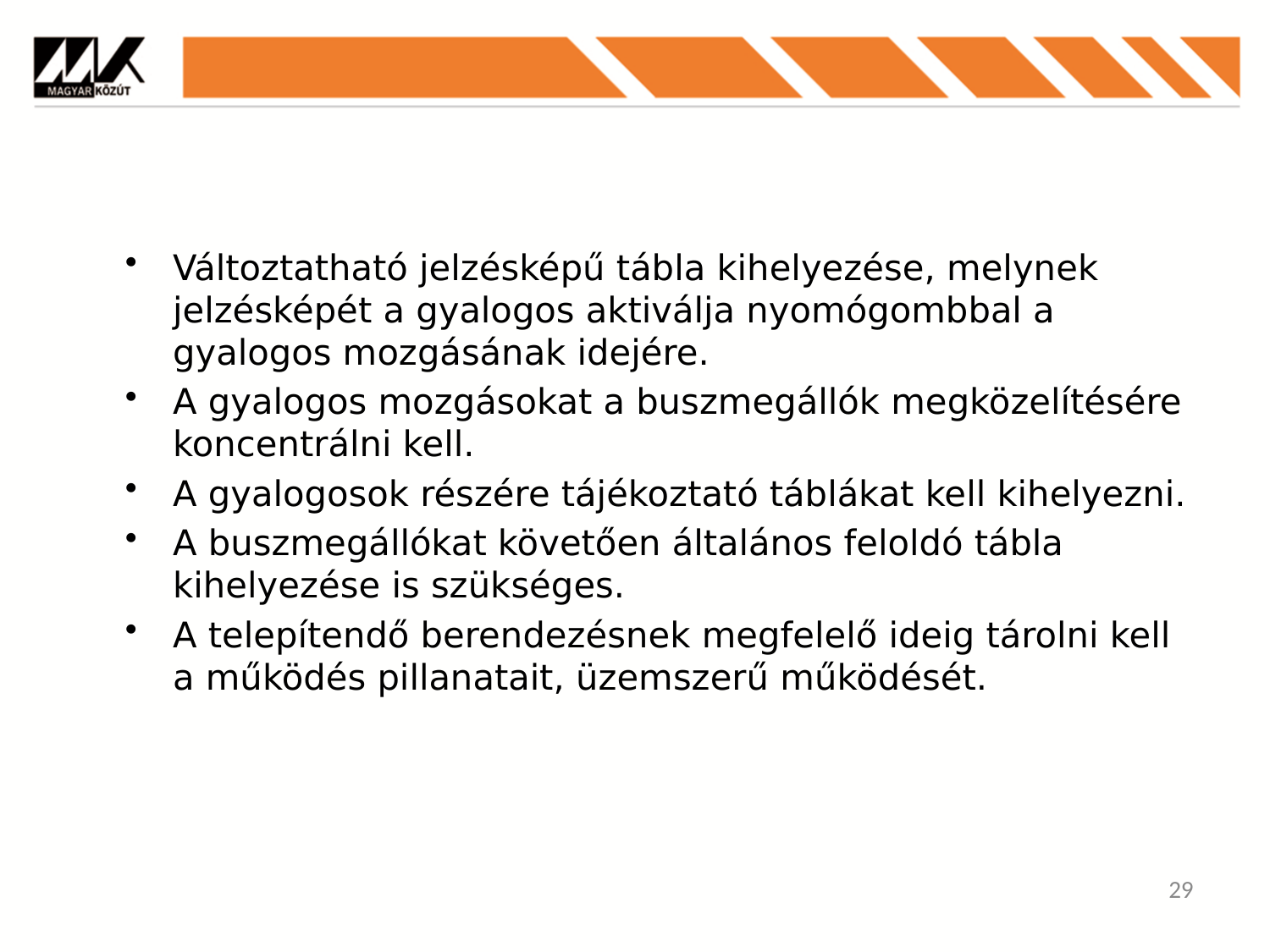

#
Változtatható jelzésképű tábla kihelyezése, melynek jelzésképét a gyalogos aktiválja nyomógombbal a gyalogos mozgásának idejére.
A gyalogos mozgásokat a buszmegállók megközelítésére koncentrálni kell.
A gyalogosok részére tájékoztató táblákat kell kihelyezni.
A buszmegállókat követően általános feloldó tábla kihelyezése is szükséges.
A telepítendő berendezésnek megfelelő ideig tárolni kell a működés pillanatait, üzemszerű működését.

29